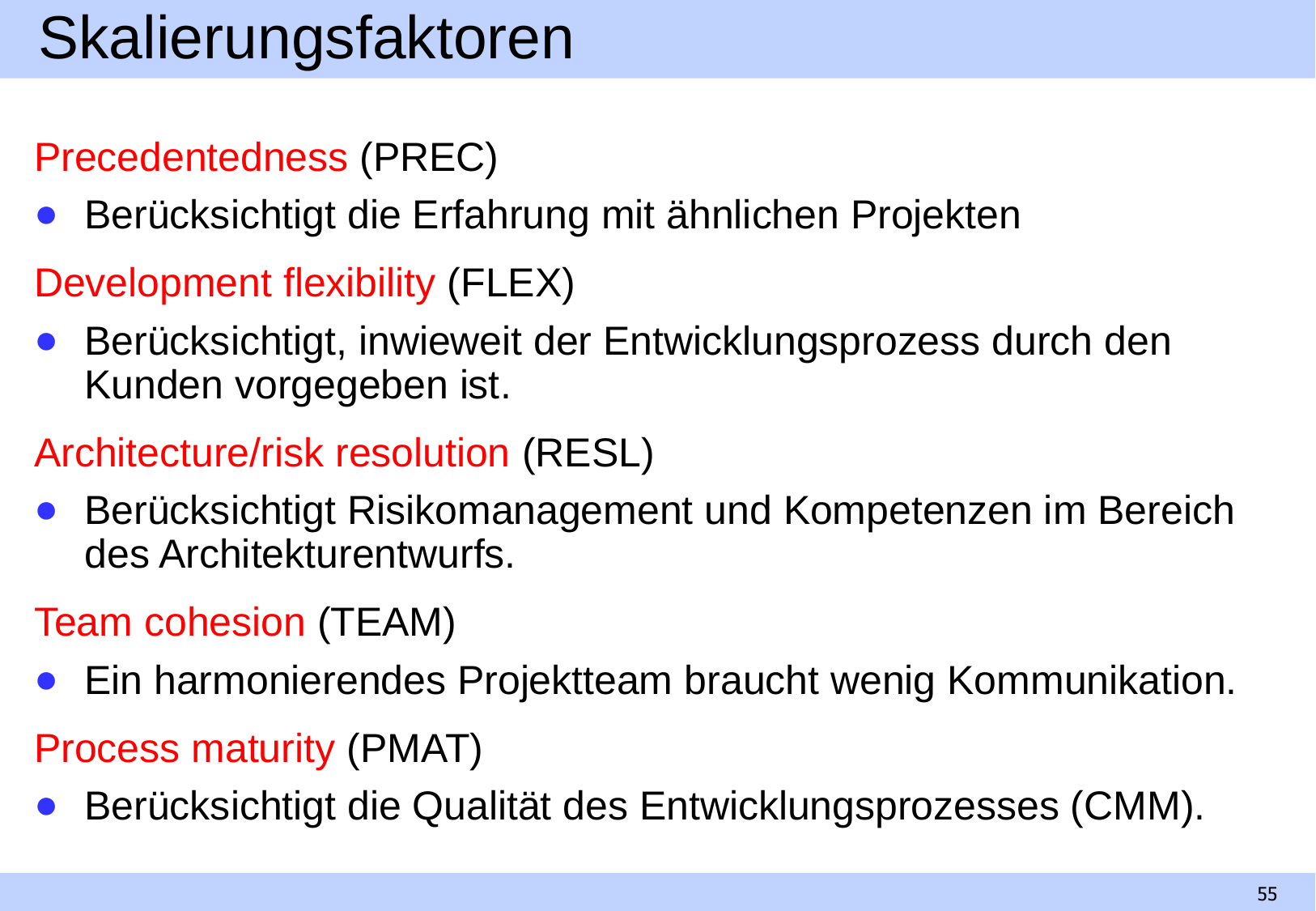

# Skalierungsfaktoren
Precedentedness (PREC)
Berücksichtigt die Erfahrung mit ähnlichen Projekten
Development flexibility (FLEX)
Berücksichtigt, inwieweit der Entwicklungsprozess durch den Kunden vorgegeben ist.
Architecture/risk resolution (RESL)
Berücksichtigt Risikomanagement und Kompetenzen im Bereich des Architekturentwurfs.
Team cohesion (TEAM)
Ein harmonierendes Projektteam braucht wenig Kommunikation.
Process maturity (PMAT)
Berücksichtigt die Qualität des Entwicklungsprozesses (CMM).
55